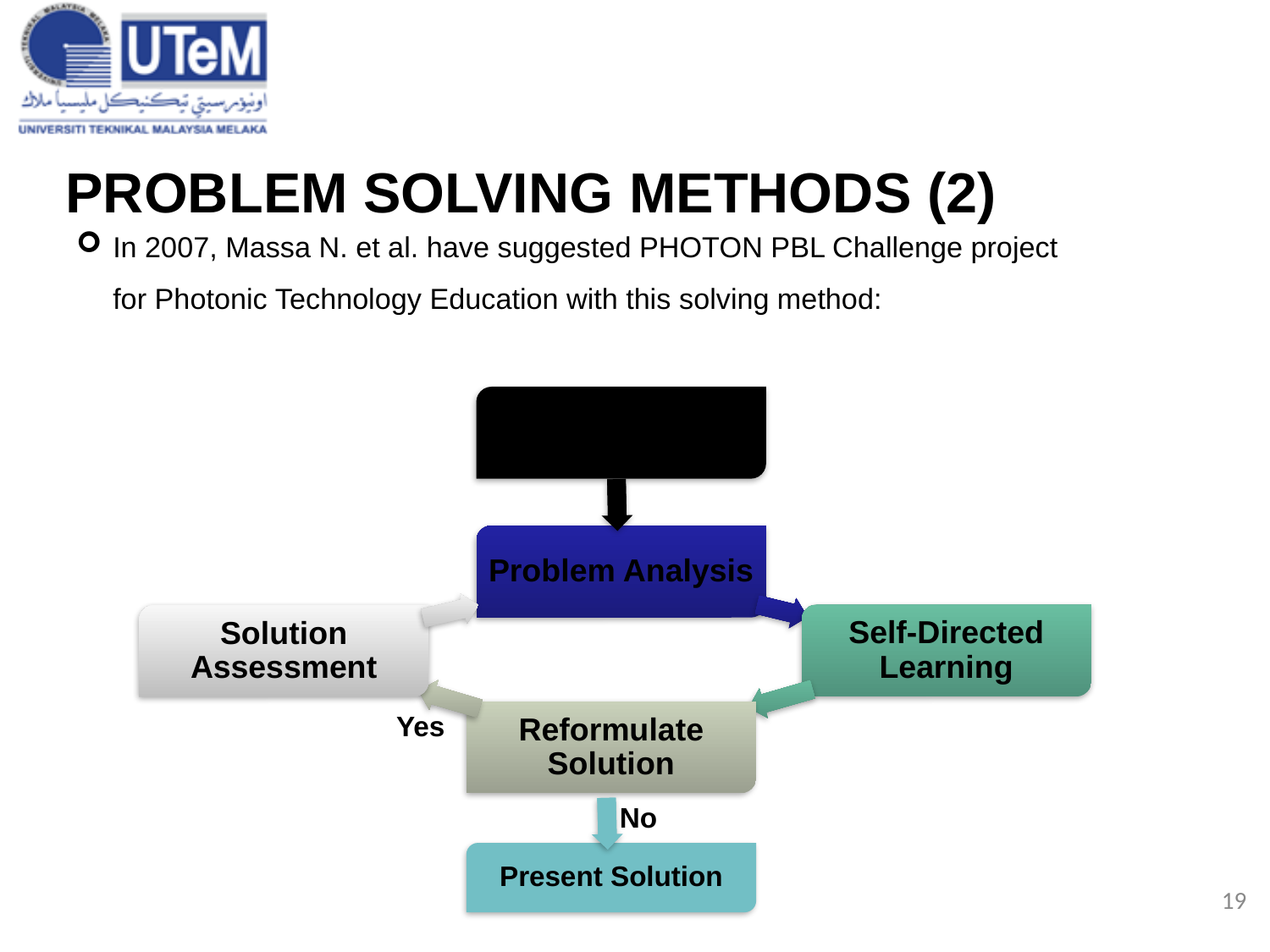

19
# PROBLEM SOLVING METHODS (2)
In 2007, Massa N. et al. have suggested PHOTON PBL Challenge project for Photonic Technology Education with this solving method:

Present Problem Challenge

Problem Analysis

Self-Directed Learning

Reformulate Solution

Solution Assessment

Yes
No

Present Solution
3/20/2019